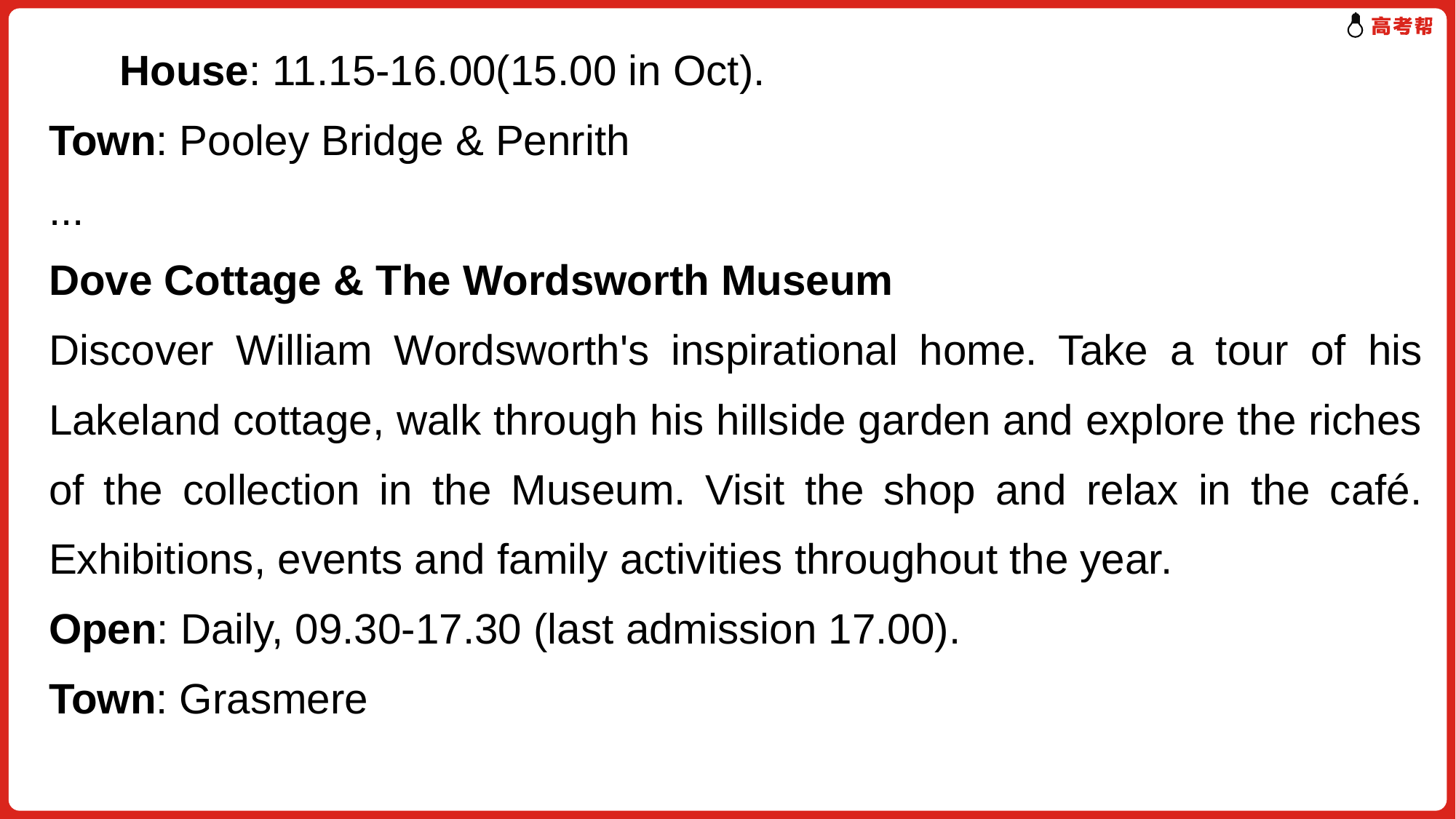

House: 11.15-16.00(15.00 in Oct).
Town: Pooley Bridge & Penrith
...
Dove Cottage & The Wordsworth Museum
Discover William Wordsworth's inspirational home. Take a tour of his Lakeland cottage, walk through his hillside garden and explore the riches of the collection in the Museum. Visit the shop and relax in the café. Exhibitions, events and family activities throughout the year.
Open: Daily, 09.30-17.30 (last admission 17.00).
Town: Grasmere